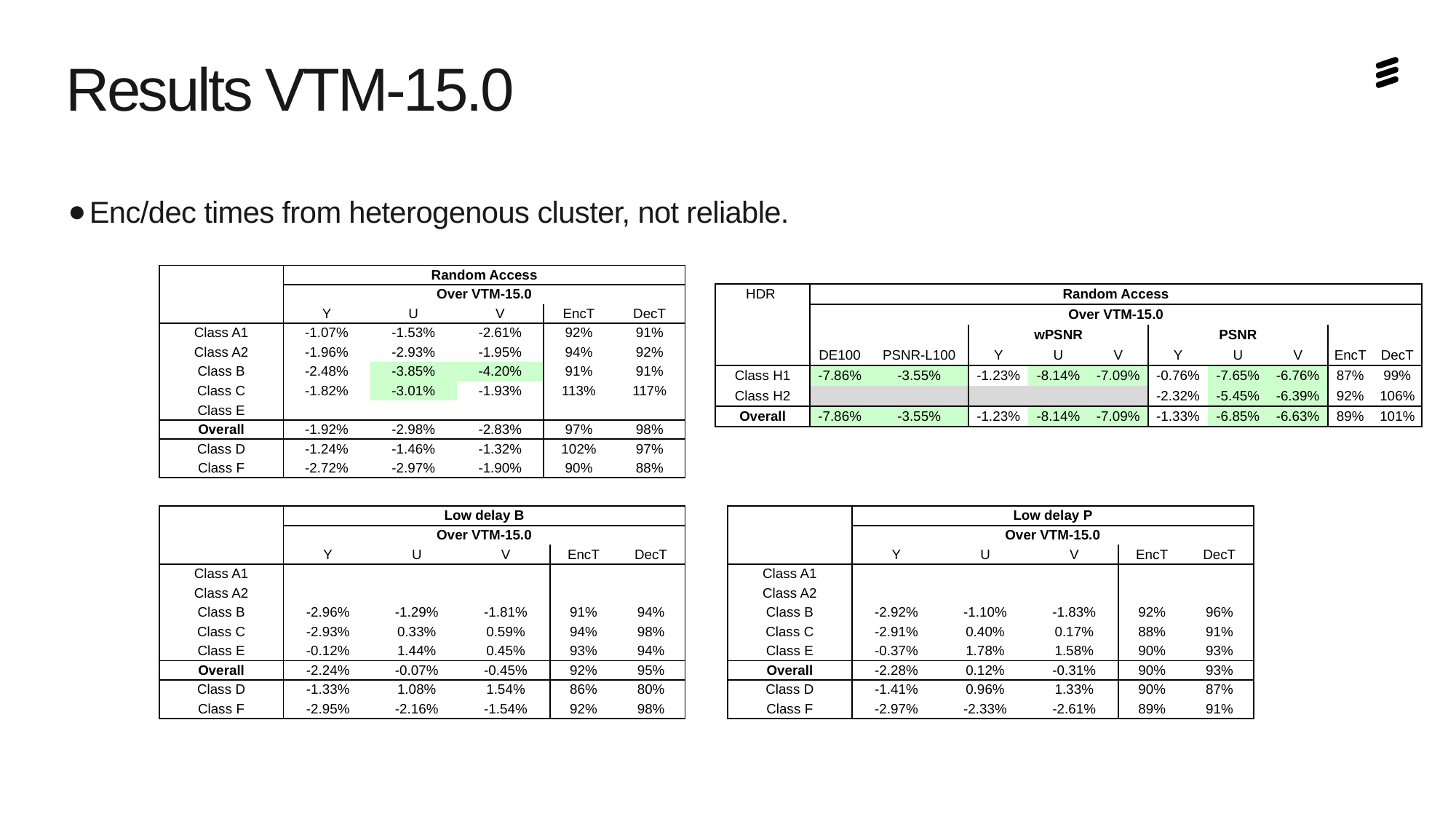

# Results VTM-15.0
Enc/dec times from heterogenous cluster, not reliable.
|  | Random Access |  |  |  |  |
| --- | --- | --- | --- | --- | --- |
|  | Over VTM-15.0 |  |  |  |  |
|  | Y | U | V | EncT | DecT |
| Class A1 | -1.07% | -1.53% | -2.61% | 92% | 91% |
| Class A2 | -1.96% | -2.93% | -1.95% | 94% | 92% |
| Class B | -2.48% | -3.85% | -4.20% | 91% | 91% |
| Class C | -1.82% | -3.01% | -1.93% | 113% | 117% |
| Class E |  |  |  |  |  |
| Overall | -1.92% | -2.98% | -2.83% | 97% | 98% |
| Class D | -1.24% | -1.46% | -1.32% | 102% | 97% |
| Class F | -2.72% | -2.97% | -1.90% | 90% | 88% |
| HDR | Random Access |  |  |  |  |  |  |  |  |  |
| --- | --- | --- | --- | --- | --- | --- | --- | --- | --- | --- |
|  | Over VTM-15.0 |  |  |  |  |  |  |  |  |  |
|  |  |  | wPSNR |  |  | PSNR |  |  |  |  |
|  | DE100 | PSNR-L100 | Y | U | V | Y | U | V | EncT | DecT |
| Class H1 | -7.86% | -3.55% | -1.23% | -8.14% | -7.09% | -0.76% | -7.65% | -6.76% | 87% | 99% |
| Class H2 |  |  |  |  |  | -2.32% | -5.45% | -6.39% | 92% | 106% |
| Overall | -7.86% | -3.55% | -1.23% | -8.14% | -7.09% | -1.33% | -6.85% | -6.63% | 89% | 101% |
|  | Low delay P |  |  |  |  |
| --- | --- | --- | --- | --- | --- |
|  | Over VTM-15.0 |  |  |  |  |
|  | Y | U | V | EncT | DecT |
| Class A1 |  |  |  |  |  |
| Class A2 |  |  |  |  |  |
| Class B | -2.92% | -1.10% | -1.83% | 92% | 96% |
| Class C | -2.91% | 0.40% | 0.17% | 88% | 91% |
| Class E | -0.37% | 1.78% | 1.58% | 90% | 93% |
| Overall | -2.28% | 0.12% | -0.31% | 90% | 93% |
| Class D | -1.41% | 0.96% | 1.33% | 90% | 87% |
| Class F | -2.97% | -2.33% | -2.61% | 89% | 91% |
|  | Low delay B |  |  |  |  |
| --- | --- | --- | --- | --- | --- |
|  | Over VTM-15.0 |  |  |  |  |
|  | Y | U | V | EncT | DecT |
| Class A1 |  |  |  |  |  |
| Class A2 |  |  |  |  |  |
| Class B | -2.96% | -1.29% | -1.81% | 91% | 94% |
| Class C | -2.93% | 0.33% | 0.59% | 94% | 98% |
| Class E | -0.12% | 1.44% | 0.45% | 93% | 94% |
| Overall | -2.24% | -0.07% | -0.45% | 92% | 95% |
| Class D | -1.33% | 1.08% | 1.54% | 86% | 80% |
| Class F | -2.95% | -2.16% | -1.54% | 92% | 98% |